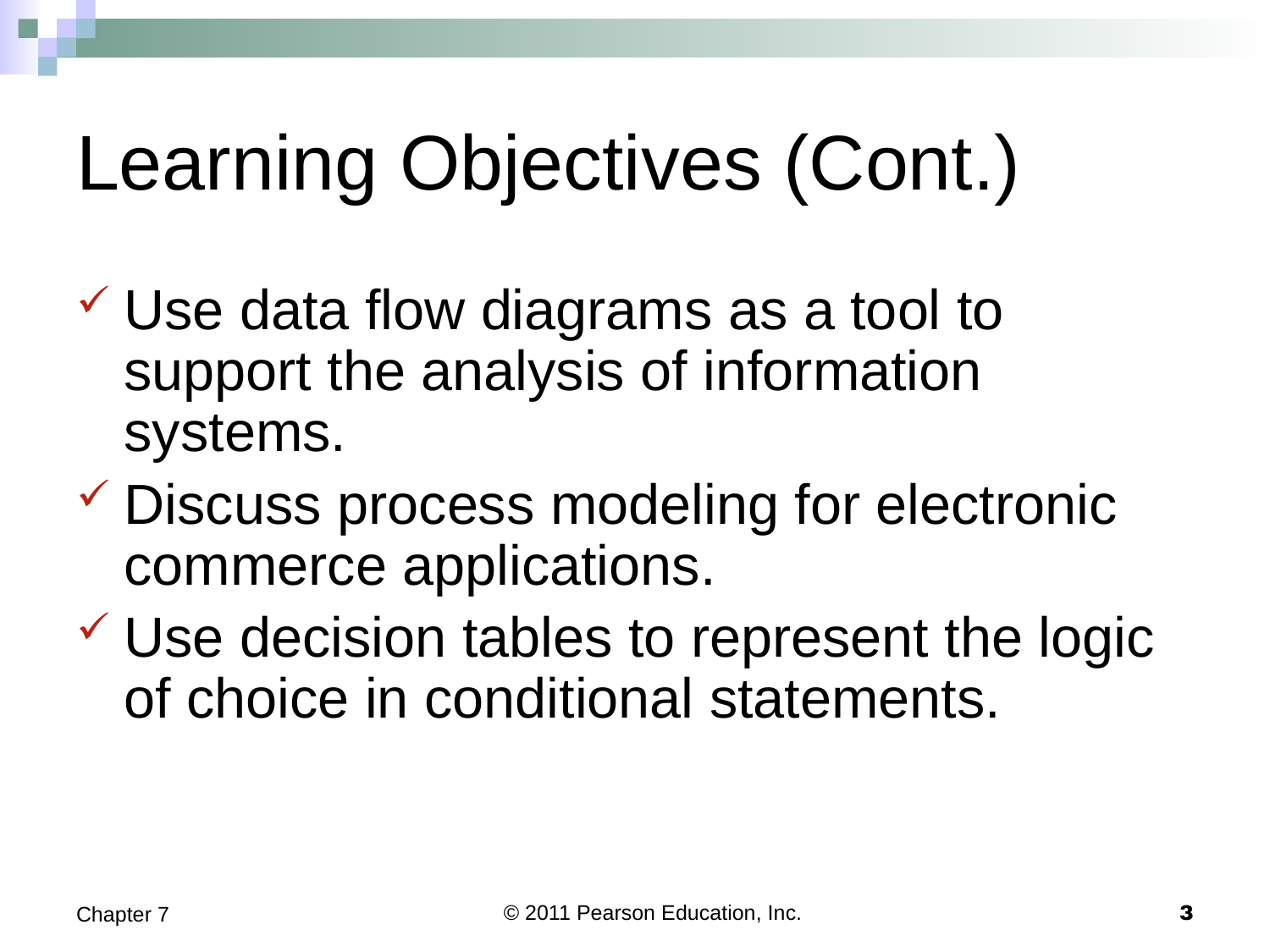

# Learning Objectives (Cont.)
Use data flow diagrams as a tool to support the analysis of information systems.
Discuss process modeling for electronic commerce applications.
Use decision tables to represent the logic of choice in conditional statements.
Chapter 7
© 2011 Pearson Education, Inc.
3